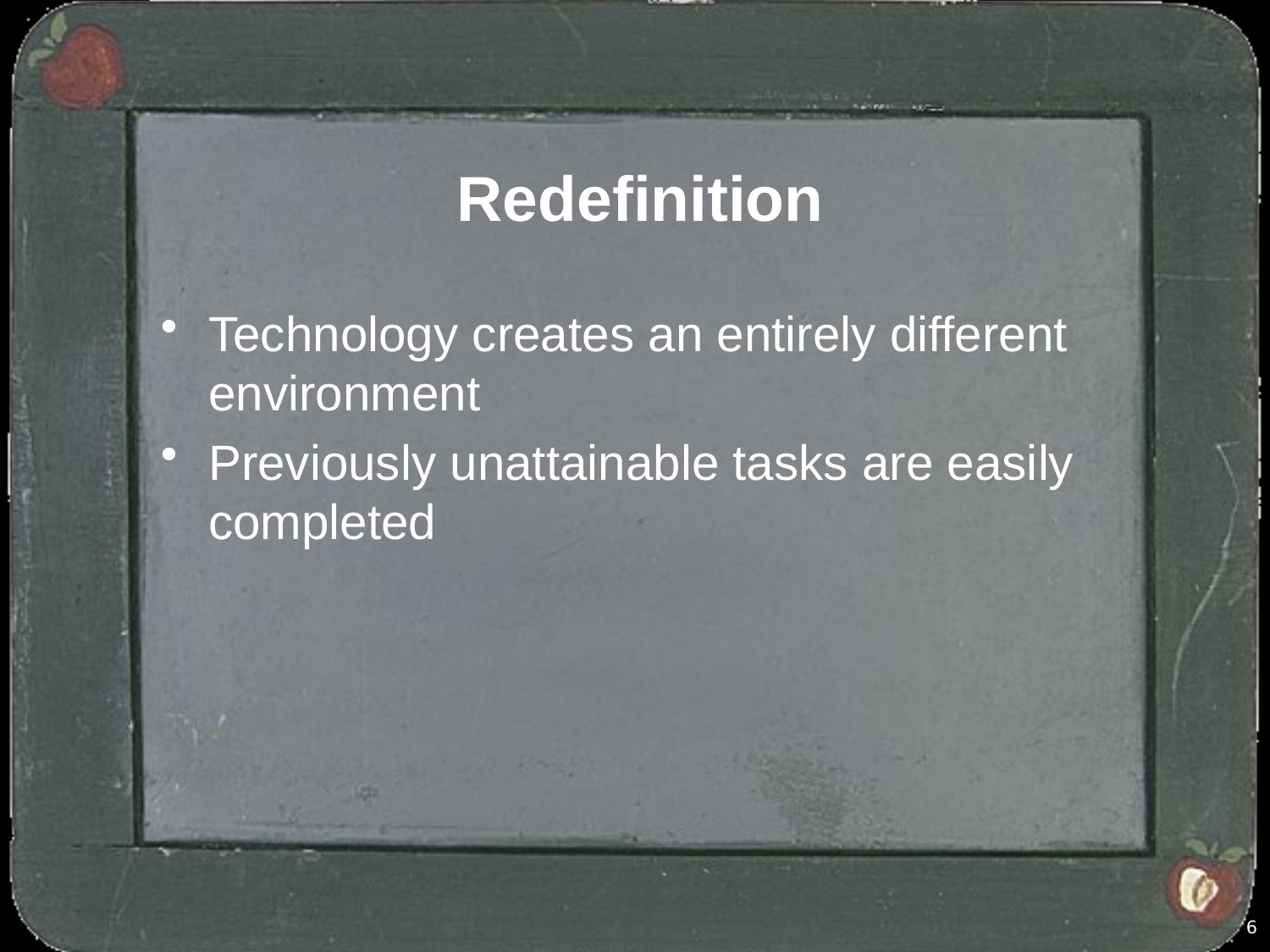

# Redefinition
Technology creates an entirely different environment
Previously unattainable tasks are easily completed
6